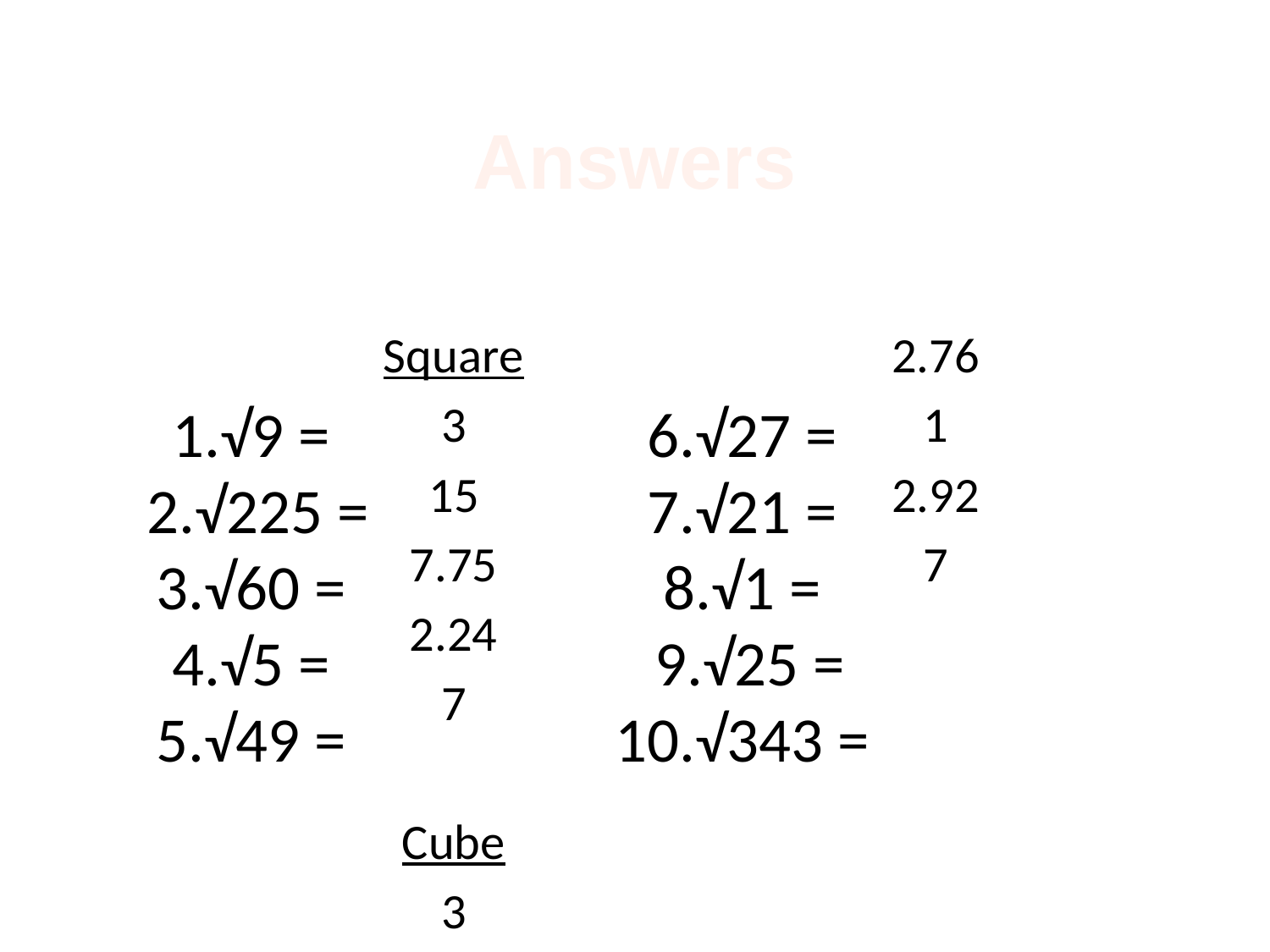

# Answers

√9 =
√225 =
√60 =
√5 =
√49 =

√27 =
√21 =
√1 =
√25 =
√343 =
Square
3
15
7.75
2.24
7

Cube
3
2.76
1
2.92
7

Click here!